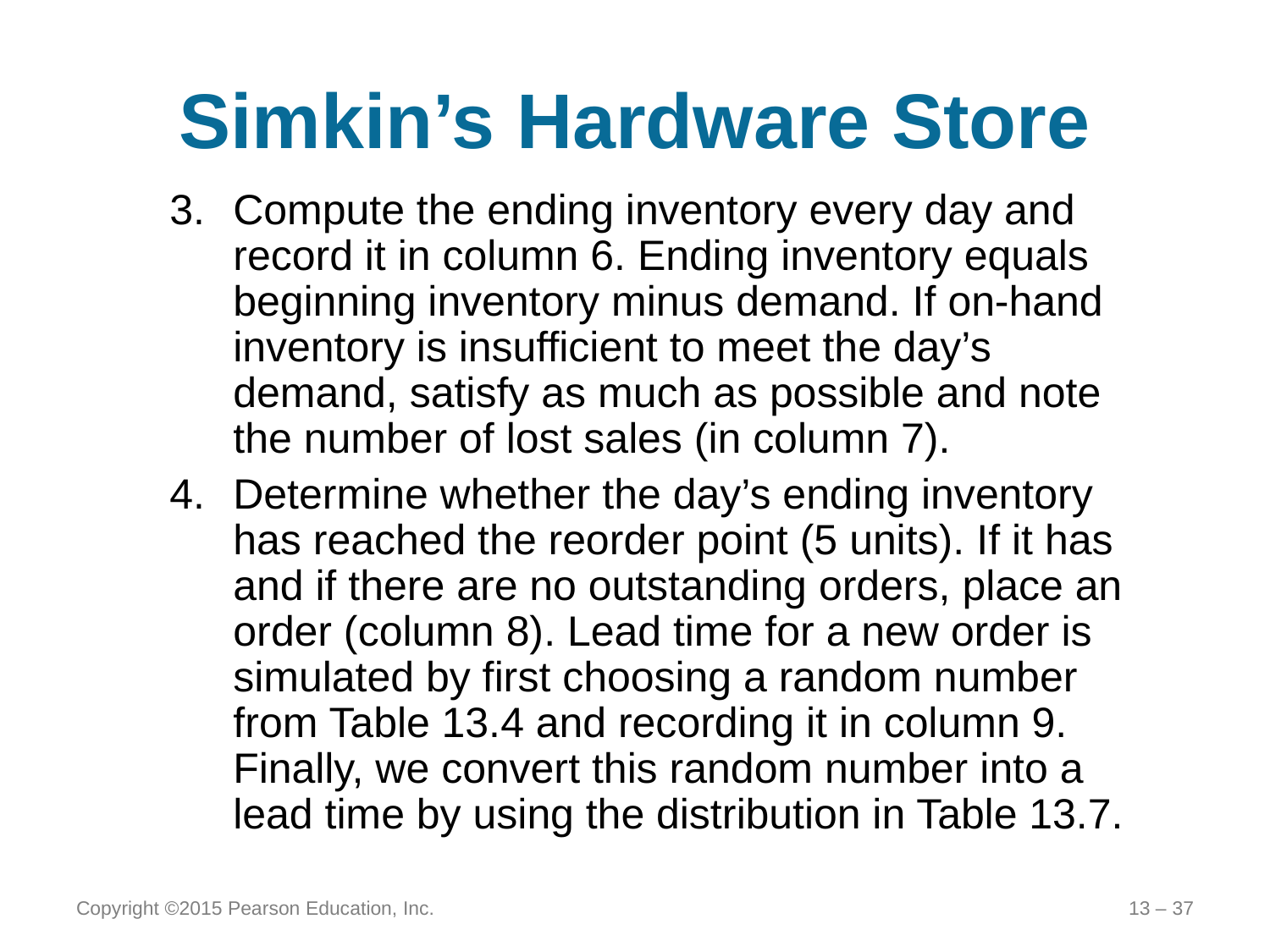

# Simkin’s Hardware Store
Compute the ending inventory every day and record it in column 6. Ending inventory equals beginning inventory minus demand. If on-hand inventory is insufficient to meet the day’s demand, satisfy as much as possible and note the number of lost sales (in column 7).
Determine whether the day’s ending inventory has reached the reorder point (5 units). If it has and if there are no outstanding orders, place an order (column 8). Lead time for a new order is simulated by first choosing a random number from Table 13.4 and recording it in column 9. Finally, we convert this random number into a lead time by using the distribution in Table 13.7.
Copyright ©2015 Pearson Education, Inc.
13 – 37